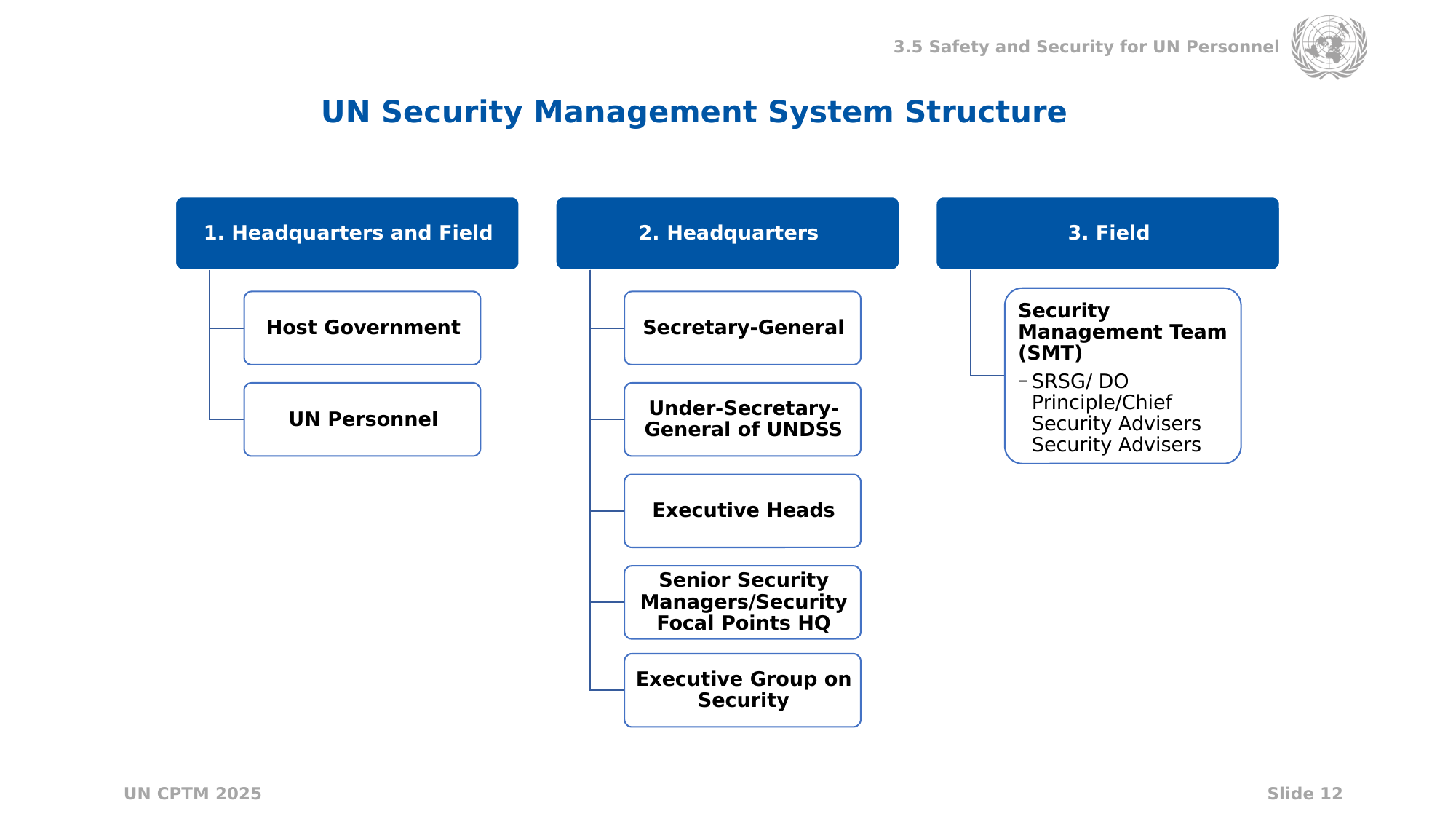

UN Security Management System Structure
1. Headquarters and Field
Host Government
UN Personnel
2. Headquarters
Secretary-General
Under-Secretary-General of UNDSS
Executive Heads
Senior Security Managers/Security Focal Points HQ
Executive Group on Security
3. Field
Security Management Team (SMT)
SRSG/ DO Principle/Chief Security Advisers Security Advisers